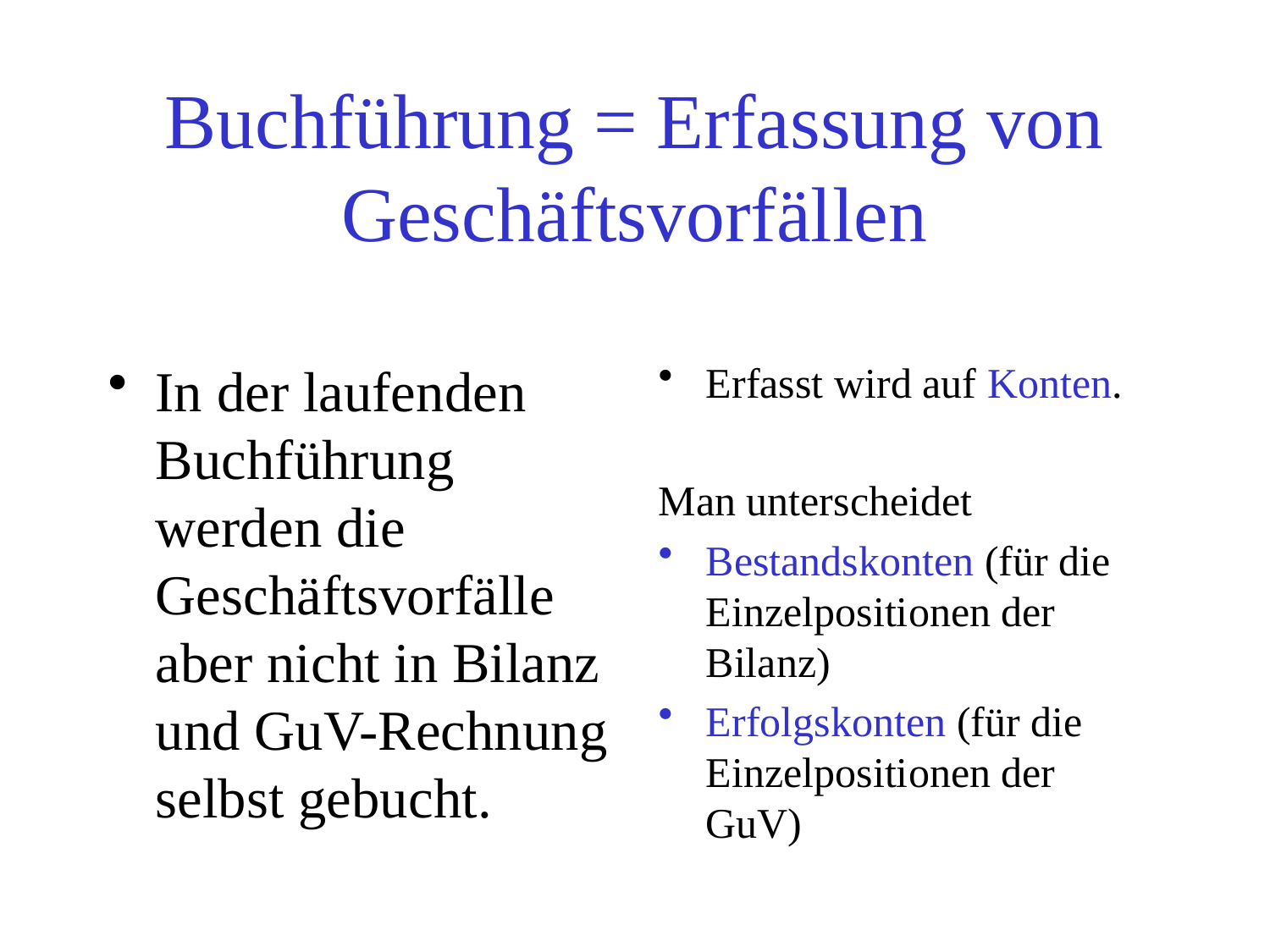

# Buchführung = Erfassung von Geschäftsvorfällen
In der laufenden Buchführung werden die Geschäftsvorfälle aber nicht in Bilanz und GuV-Rechnung selbst gebucht.
Erfasst wird auf Konten.

Man unterscheidet
Bestandskonten (für die Einzelpositionen der Bilanz)
Erfolgskonten (für die Einzelpositionen der GuV)